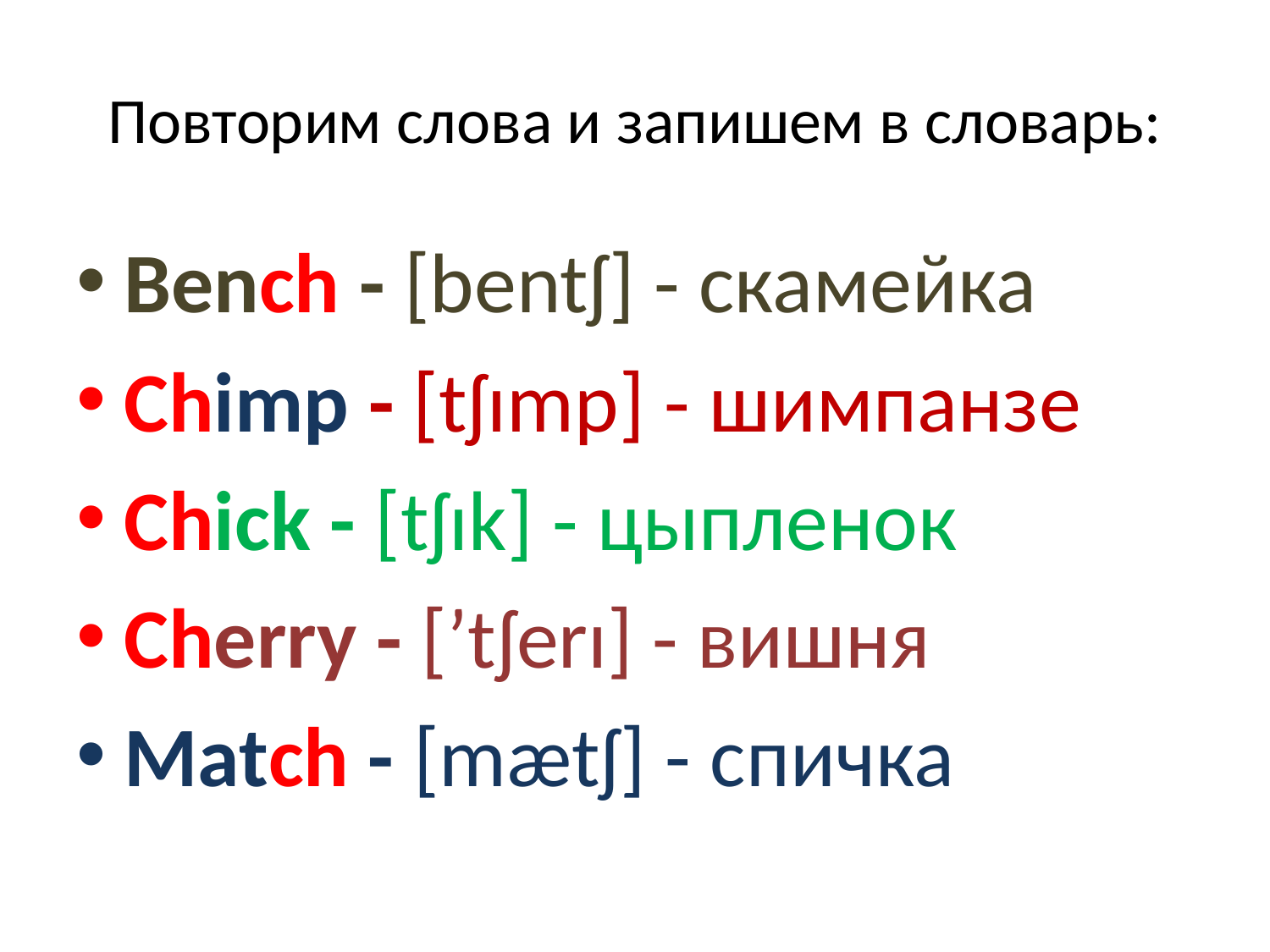

# Повторим слова и запишем в словарь:
Bench - [bentʃ] - скамейка
Chimp - [tʃımp] - шимпанзе
Chick - [tʃık] - цыпленок
Cherry - [ʹtʃerı] - вишня
Match - [mætʃ] - спичка